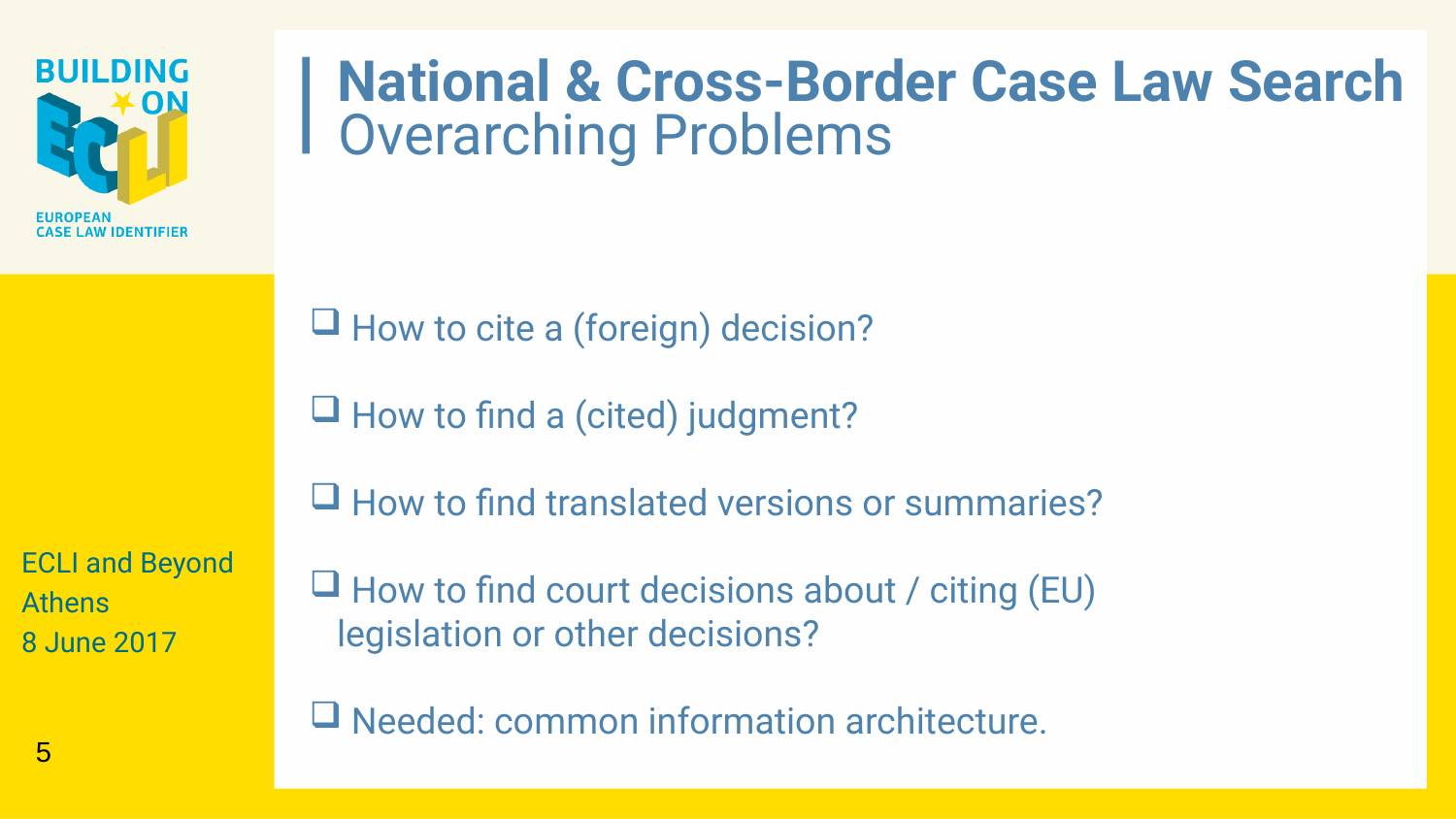

National & Cross-Border Case Law Search
Overarching Problems

 How to cite a (foreign) decision?

 How to find a (cited) judgment?

 How to find translated versions or summaries?
 How to find court decisions about / citing (EU) legislation or other decisions?
 Needed: common information architecture.
ECLI and Beyond
Athens
8 June 2017
5